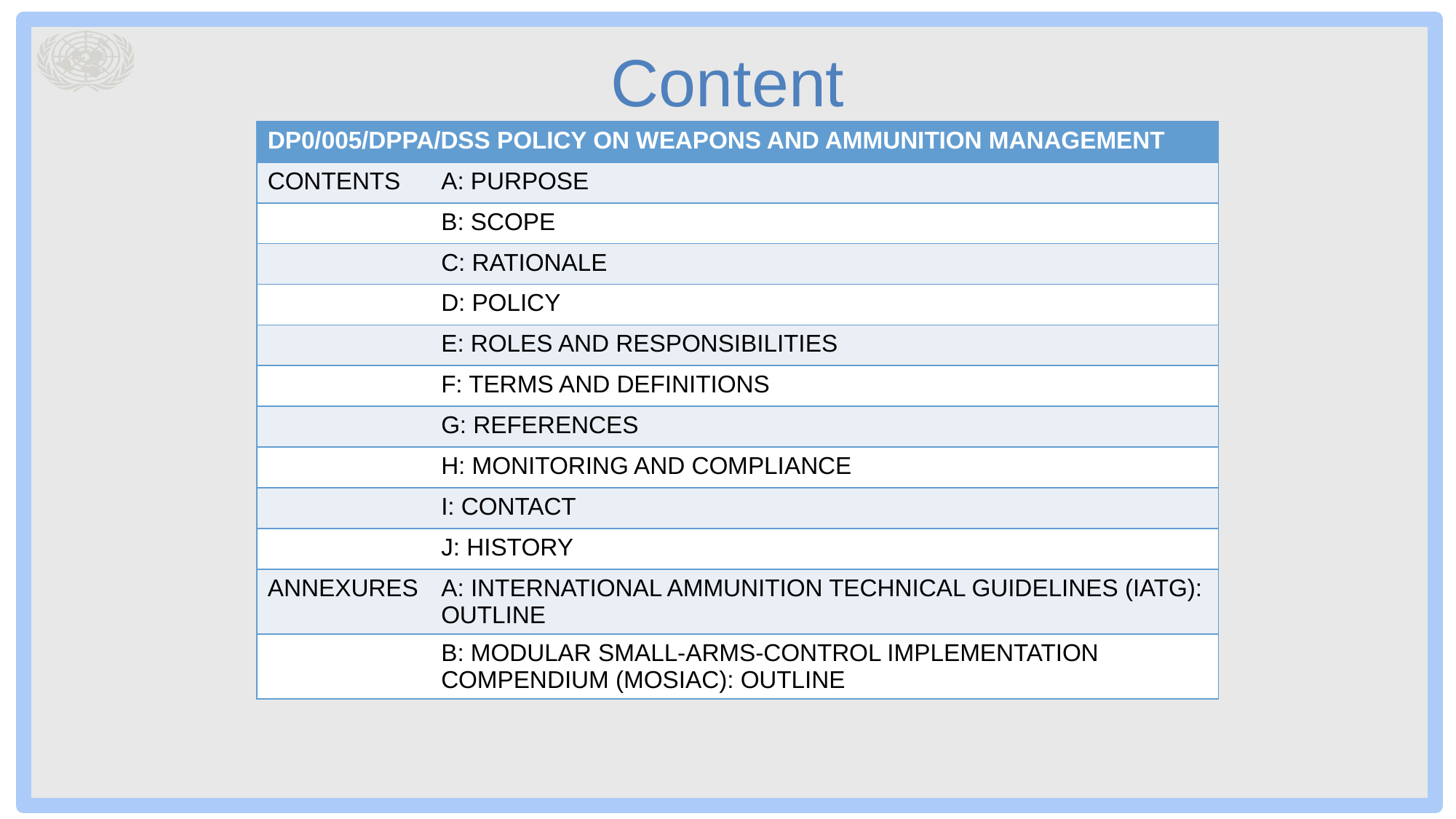

# Content
| DP0/005/DPPA/DSS POLICY ON WEAPONS AND AMMUNITION MANAGEMENT |  |
| --- | --- |
| CONTENTS | A: PURPOSE |
|  | B: SCOPE |
|  | C: RATIONALE |
|  | D: POLICY |
|  | E: ROLES AND RESPONSIBILITIES |
|  | F: TERMS AND DEFINITIONS |
|  | G: REFERENCES |
|  | H: MONITORING AND COMPLIANCE |
|  | I: CONTACT |
|  | J: HISTORY |
| ANNEXURES | A: INTERNATIONAL AMMUNITION TECHNICAL GUIDELINES (IATG): OUTLINE |
|  | B: MODULAR SMALL-ARMS-CONTROL IMPLEMENTATION COMPENDIUM (MOSIAC): OUTLINE |